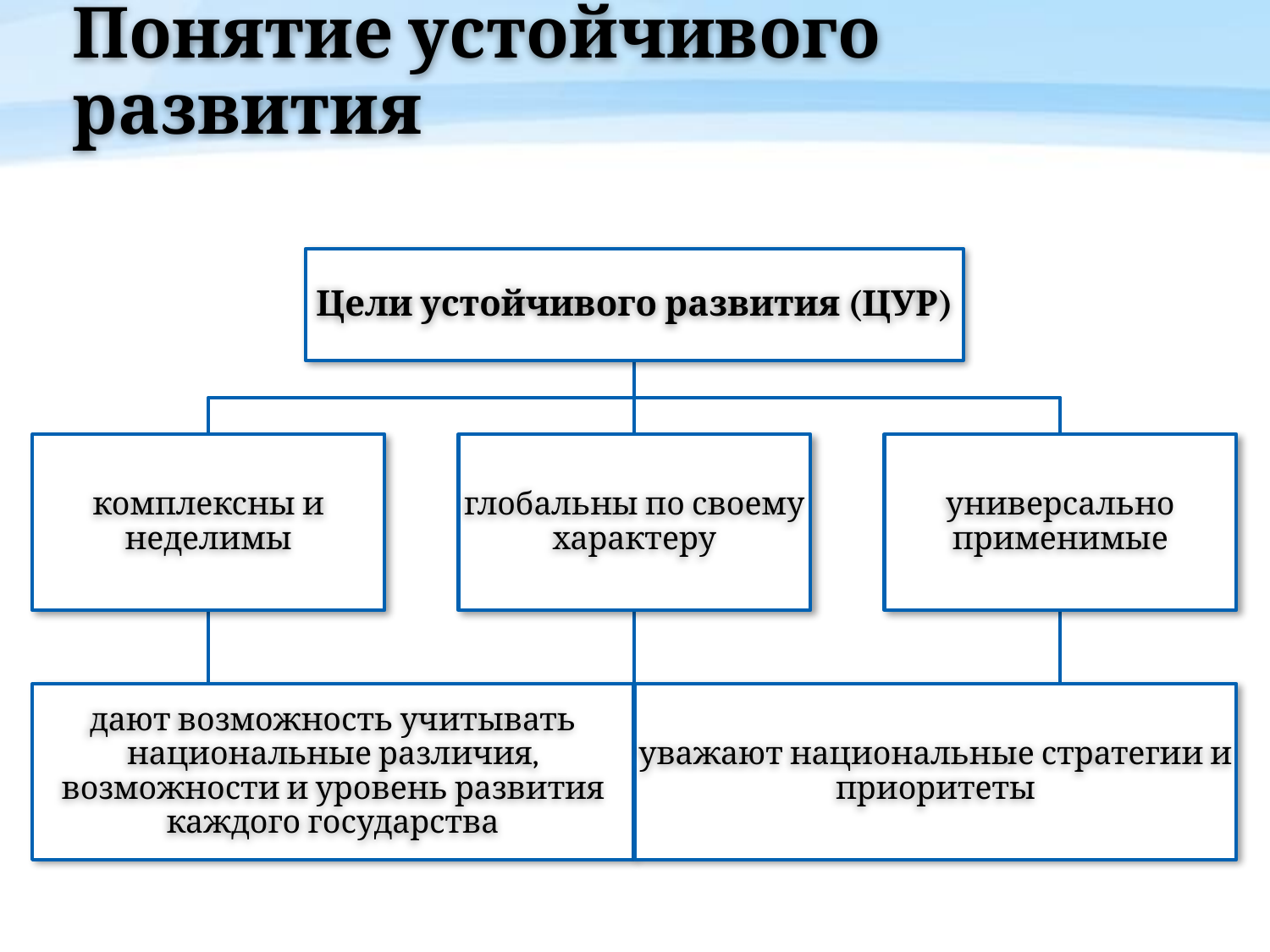

# Понятие устойчивого развития

Цели устойчивого развития (ЦУР)

комплексны и неделимы

глобальны по своему характеру

универсально применимые

дают возможность учитывать национальные различия, возможности и уровень развития каждого государства

уважают национальные стратегии и приоритеты